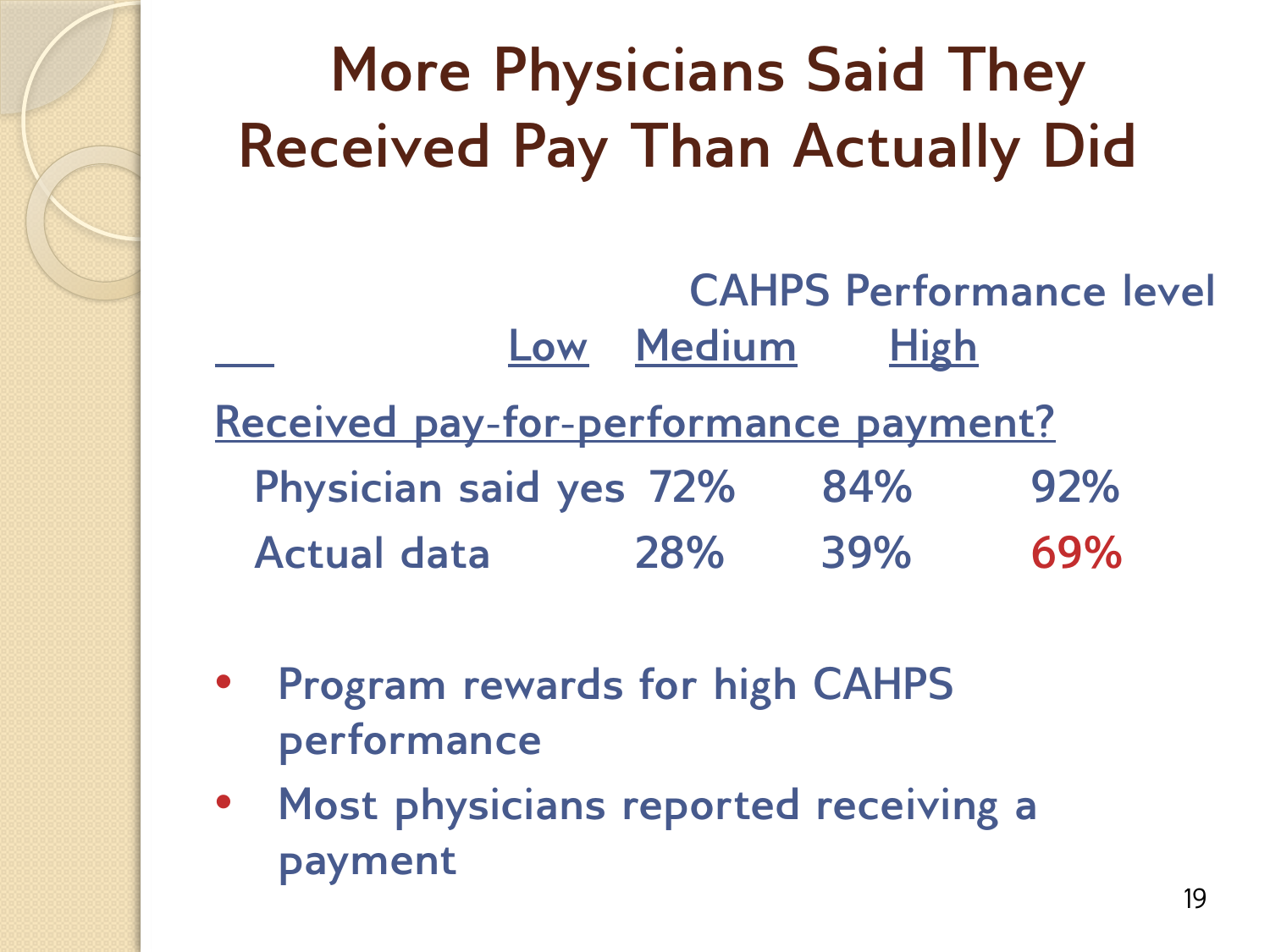

# More Physicians Said They Received Pay Than Actually Did
	                             CAHPS Performance level
    		Low	Medium	High
Received pay-for-performance payment?
  	Physician said yes	 72%	    84%	 92%
  	Actual data	 	28%	    39%	 69%

Program rewards for high CAHPS performance
Most physicians reported receiving a payment

19